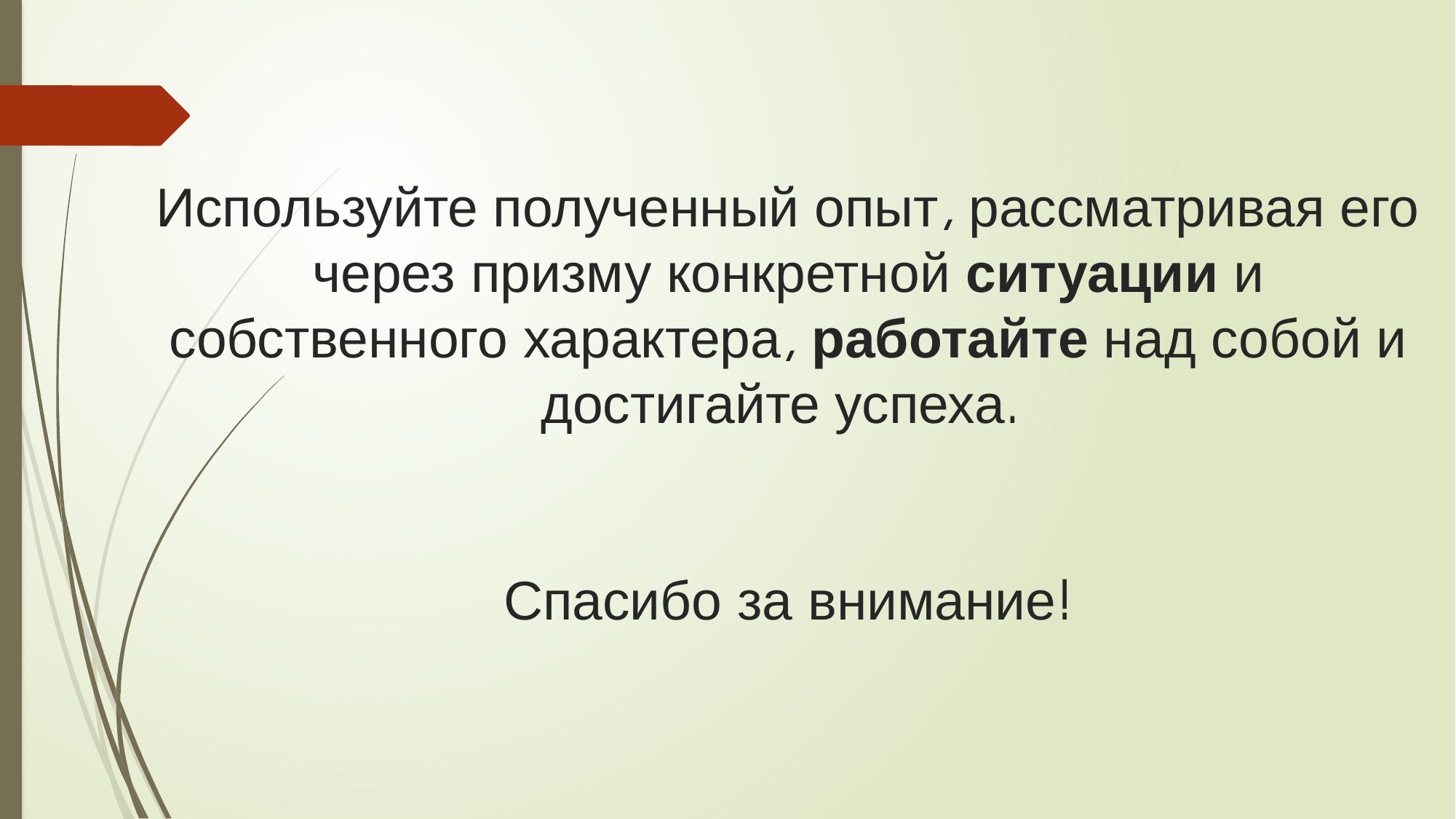

# Используйте полученный опыт, рассматривая его через призму конкретной ситуации и собственного характера, работайте над собой и достигайте успеха. Спасибо за внимание!